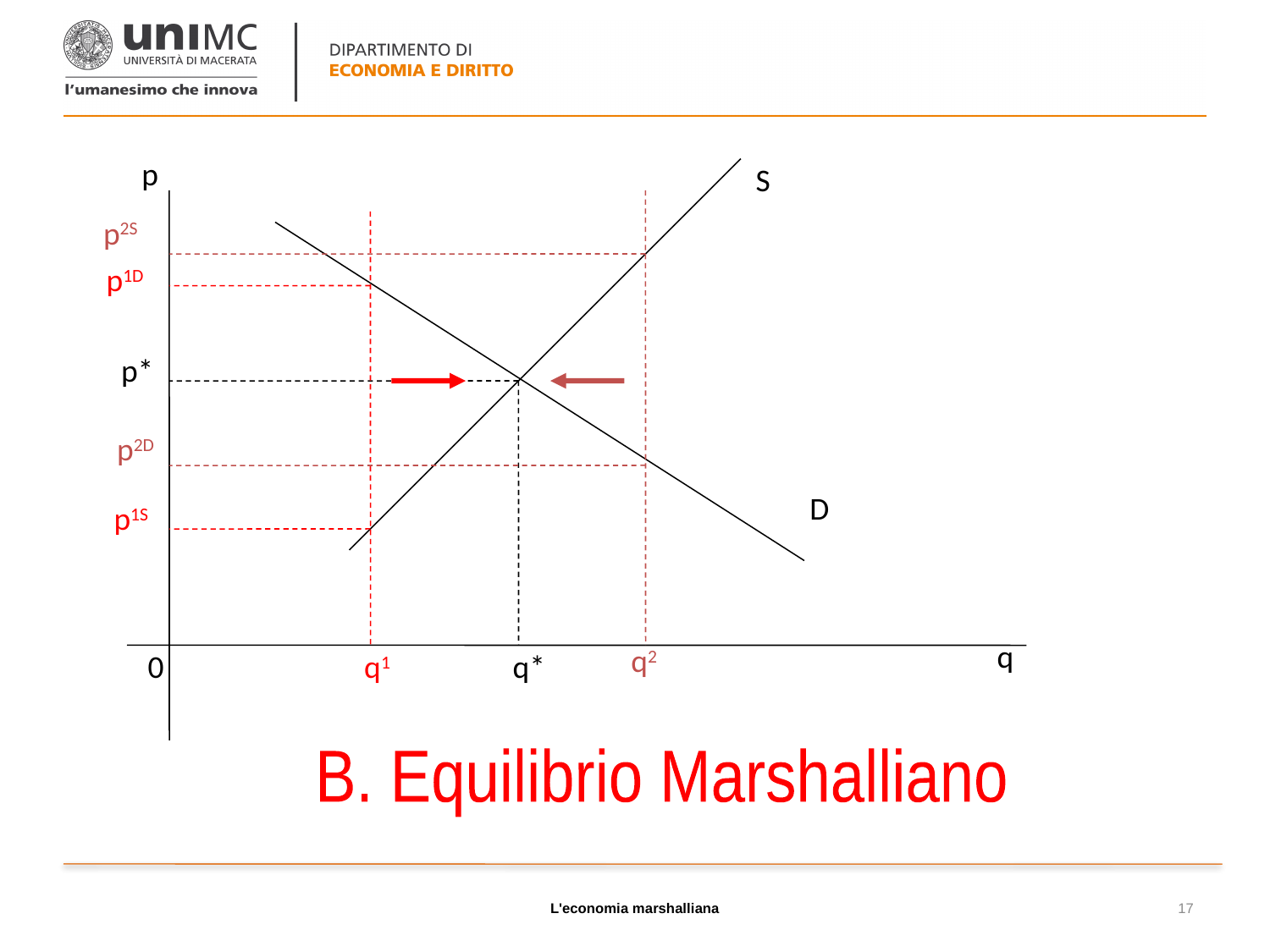

p
S

p2S

p1D

p*

p2D

D
p1S

q
q2
0
q1
q*

B. Equilibrio Marshalliano
L'economia marshalliana
17